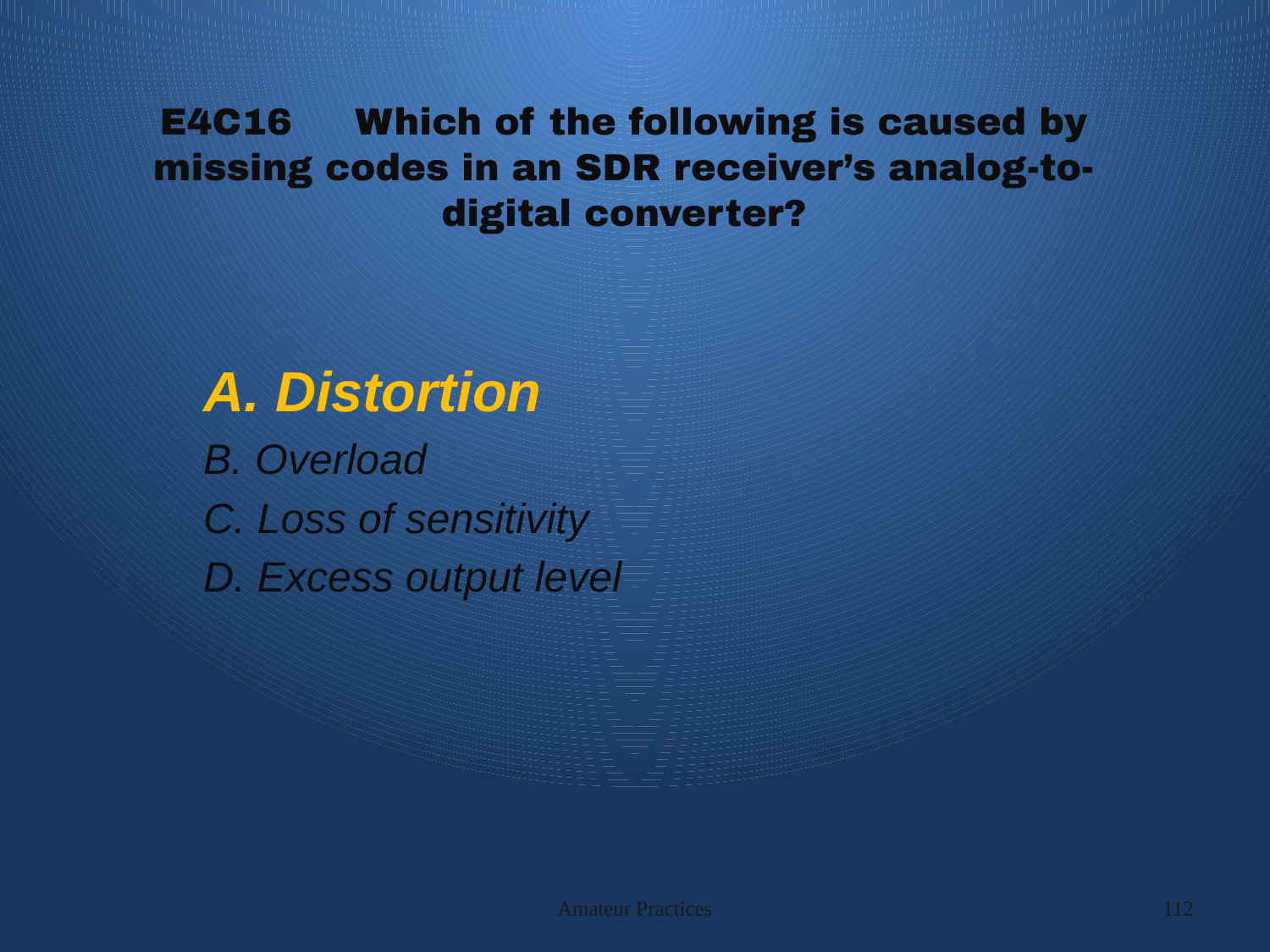

# E4C16     Which of the following is caused by missing codes in an SDR receiver’s analog-to-digital converter?
A. Distortion
B. Overload
C. Loss of sensitivity
D. Excess output level

Amateur Practices
112